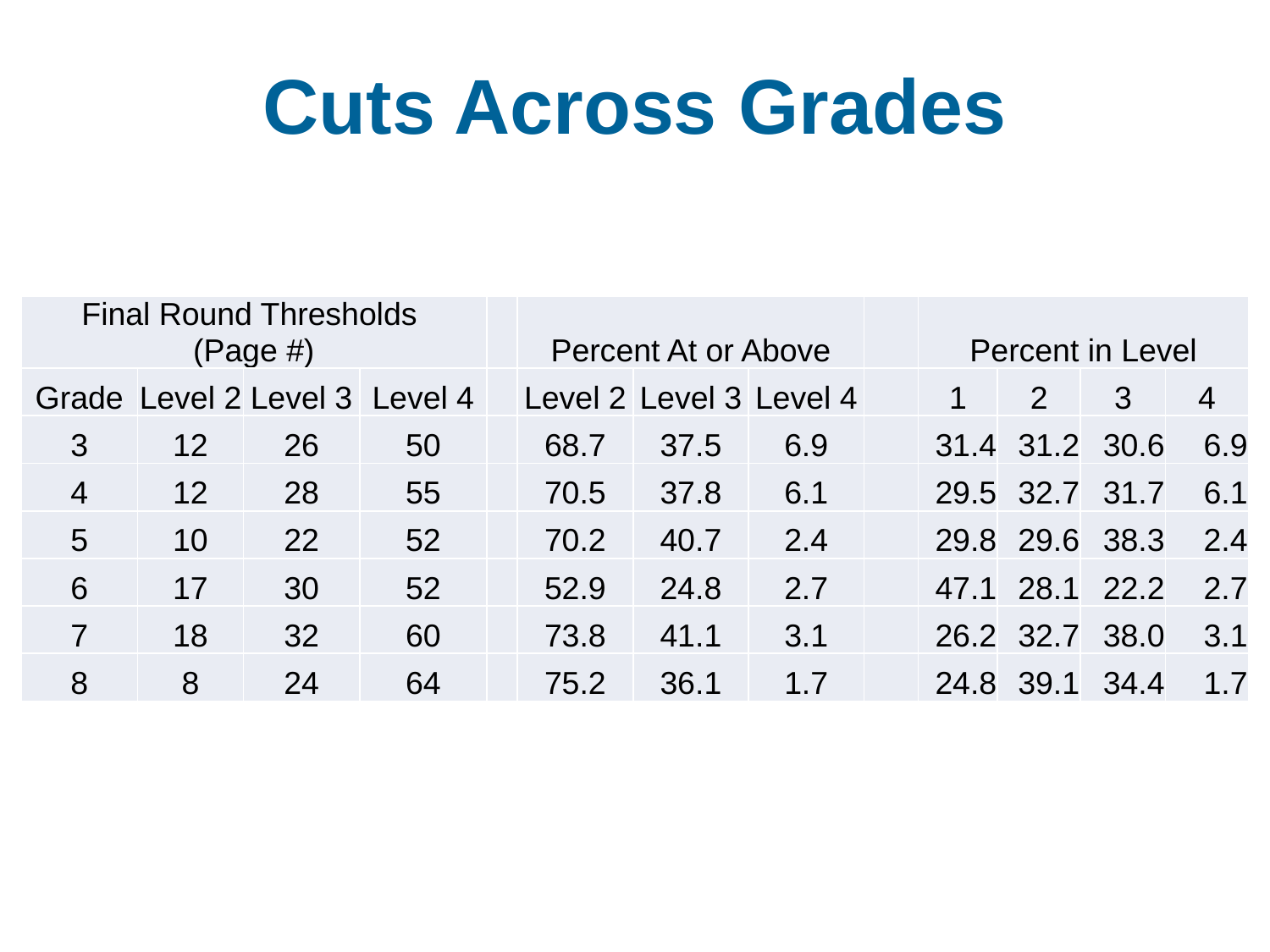

# Cuts Across Grades
| Final Round Thresholds (Page #) |  |  |  |  | Percent At or Above |  |  |  | Percent in Level |  |  |  |
| --- | --- | --- | --- | --- | --- | --- | --- | --- | --- | --- | --- | --- |
| Grade | Level 2 | Level 3 | Level 4 |  | Level 2 | Level 3 | Level 4 |  | 1 | 2 | 3 | 4 |
| 3 | 12 | 26 | 50 |  | 68.7 | 37.5 | 6.9 |  | 31.4 | 31.2 | 30.6 | 6.9 |
| 4 | 12 | 28 | 55 |  | 70.5 | 37.8 | 6.1 |  | 29.5 | 32.7 | 31.7 | 6.1 |
| 5 | 10 | 22 | 52 |  | 70.2 | 40.7 | 2.4 |  | 29.8 | 29.6 | 38.3 | 2.4 |
| 6 | 17 | 30 | 52 |  | 52.9 | 24.8 | 2.7 |  | 47.1 | 28.1 | 22.2 | 2.7 |
| 7 | 18 | 32 | 60 |  | 73.8 | 41.1 | 3.1 |  | 26.2 | 32.7 | 38.0 | 3.1 |
| 8 | 8 | 24 | 64 |  | 75.2 | 36.1 | 1.7 |  | 24.8 | 39.1 | 34.4 | 1.7 |